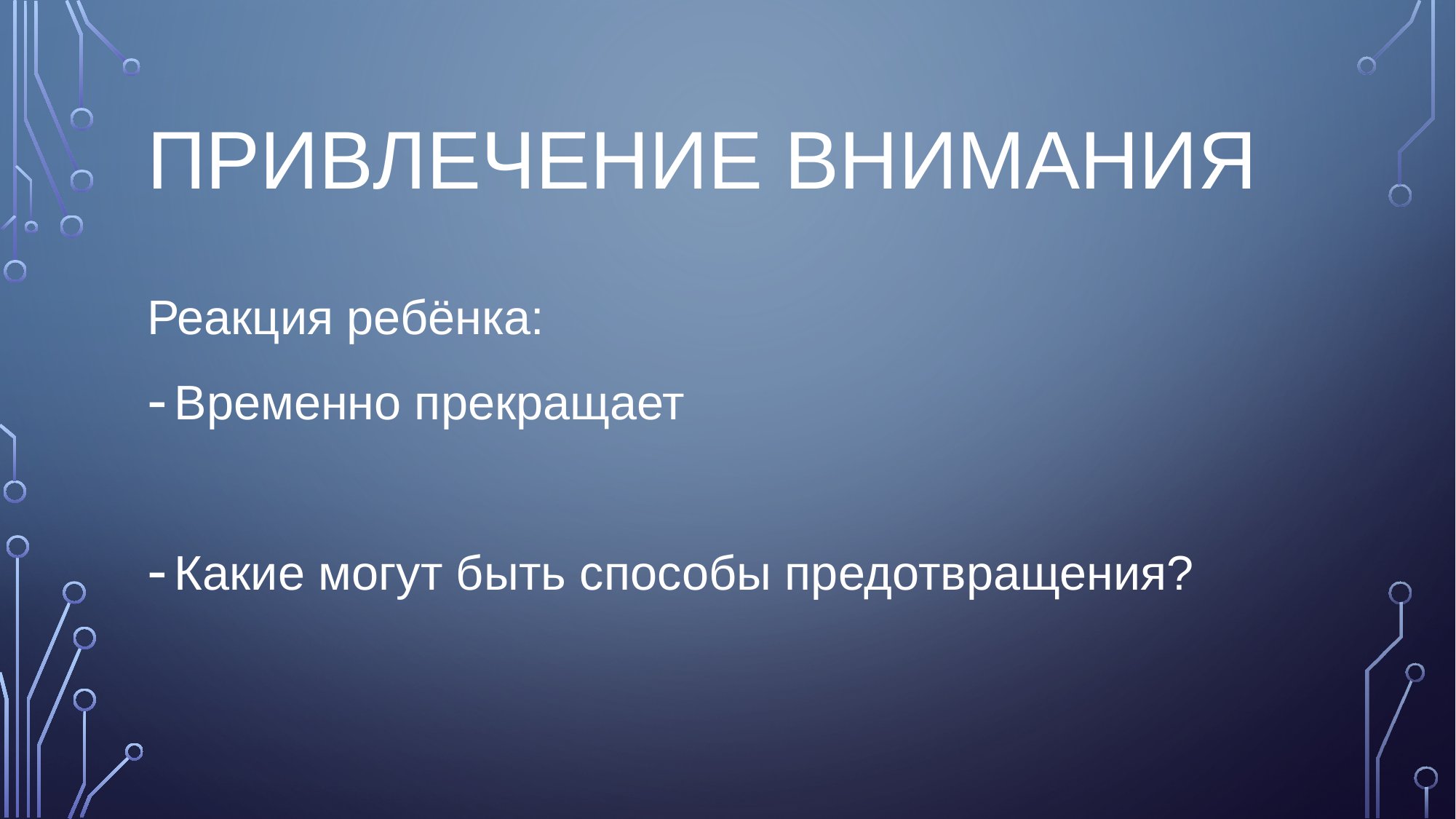

# Привлечение внимания
Реакция ребёнка:
Временно прекращает

Какие могут быть способы предотвращения?